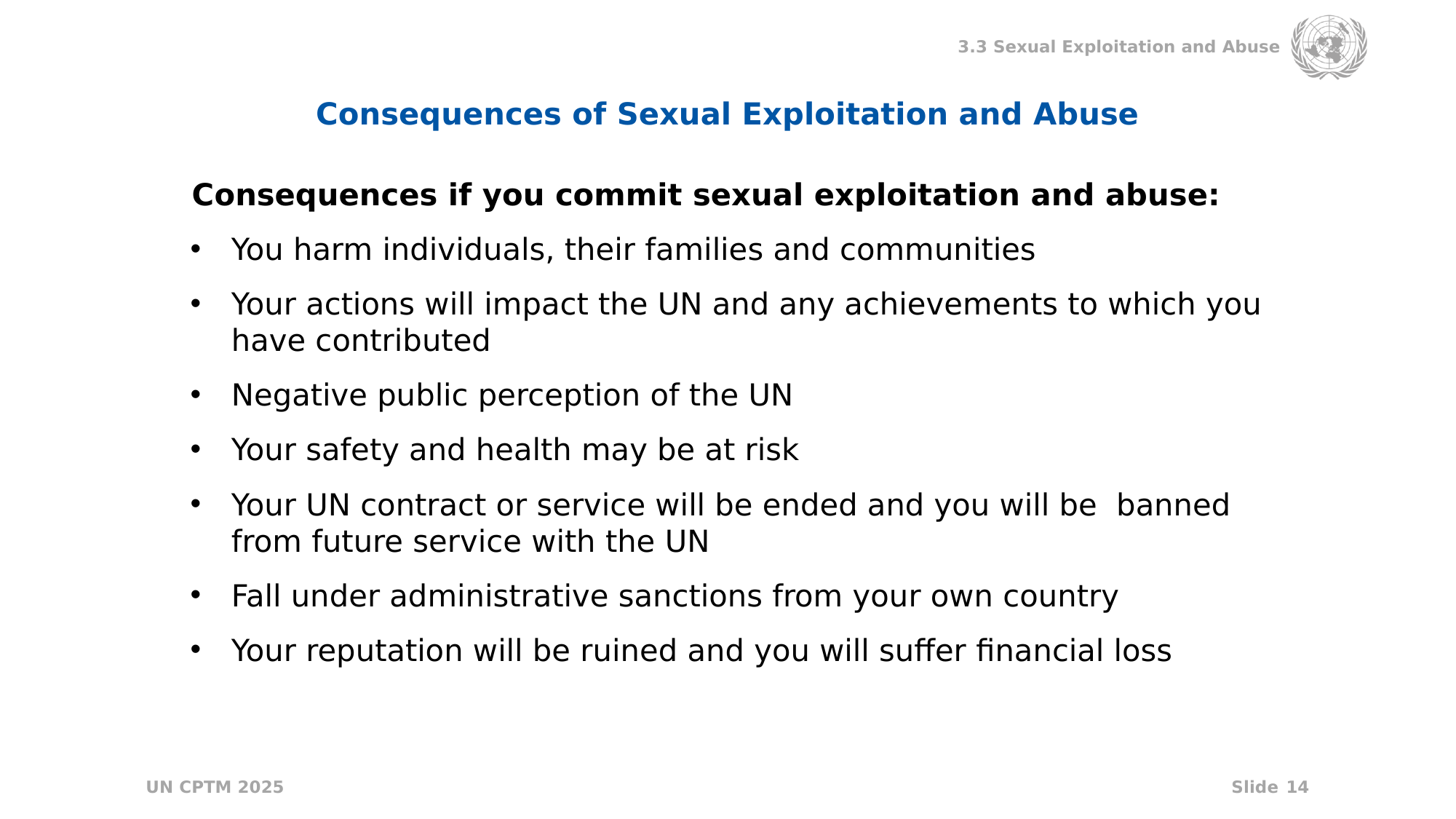

Consequences of Sexual Exploitation and Abuse
Consequences if you commit sexual exploitation and abuse:
You harm individuals, their families and communities
Your actions will impact the UN and any achievements to which you have contributed
Negative public perception of the UN
Your safety and health may be at risk
Your UN contract or service will be ended and you will be  banned from future service with the UN
Fall under administrative sanctions from your own country
Your reputation will be ruined and you will suffer financial loss